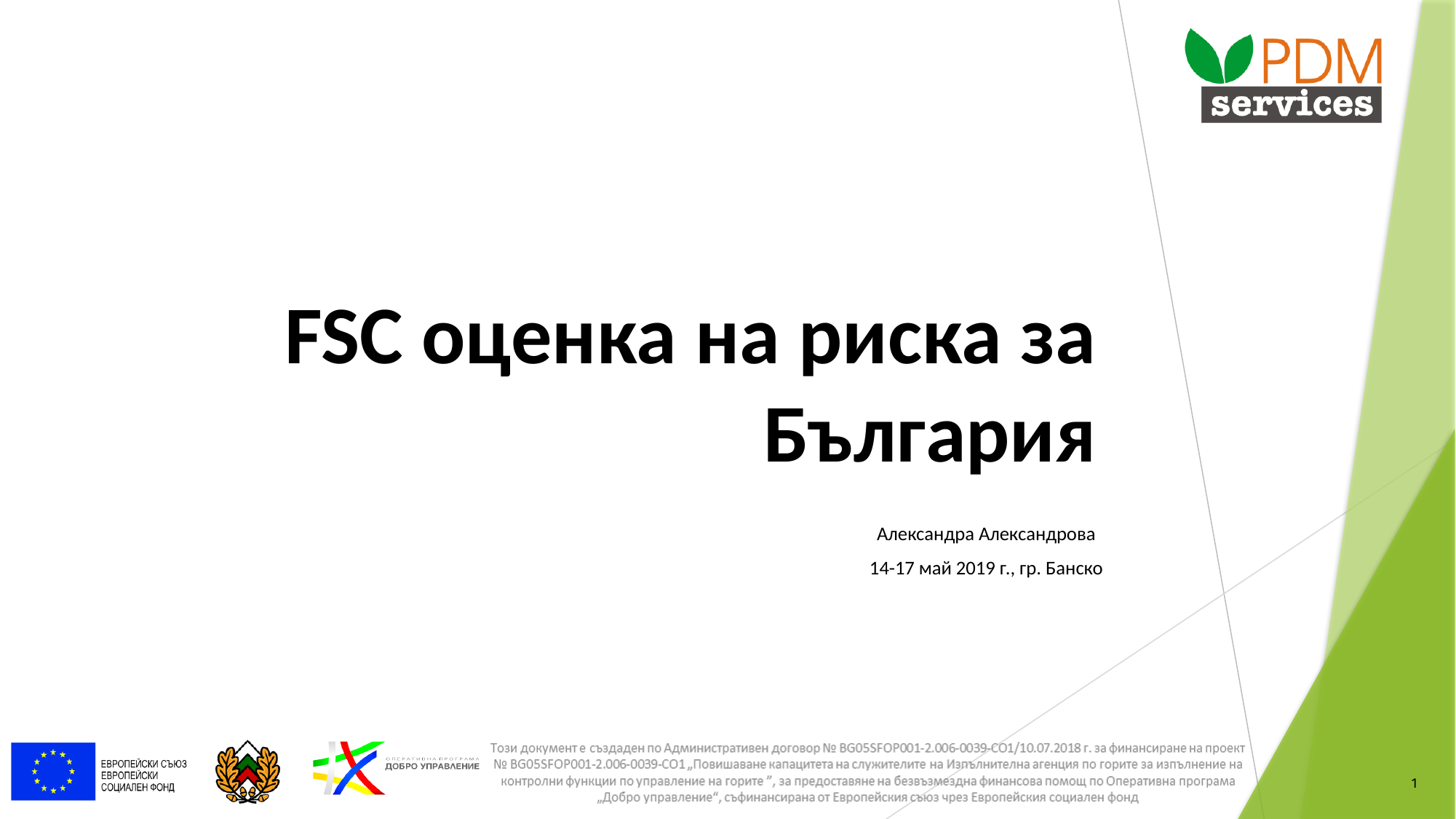

# FSC оценка на риска за България
Александра Александрова
14-17 май 2019 г., гр. Банско
1